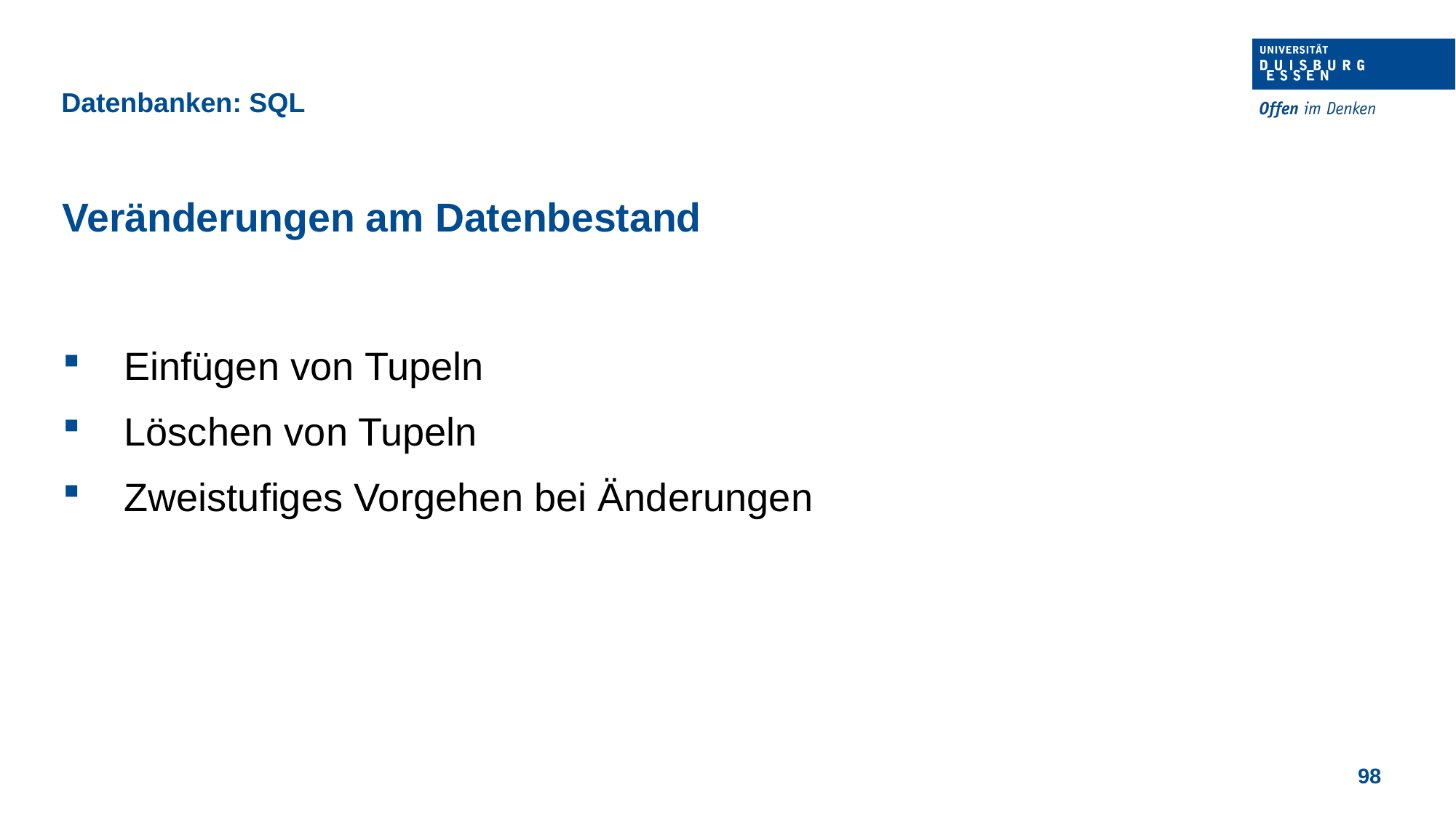

Datenbanken: SQL
Veränderungen am Datenbestand
Einfügen von Tupeln
Löschen von Tupeln
Zweistufiges Vorgehen bei Änderungen
98